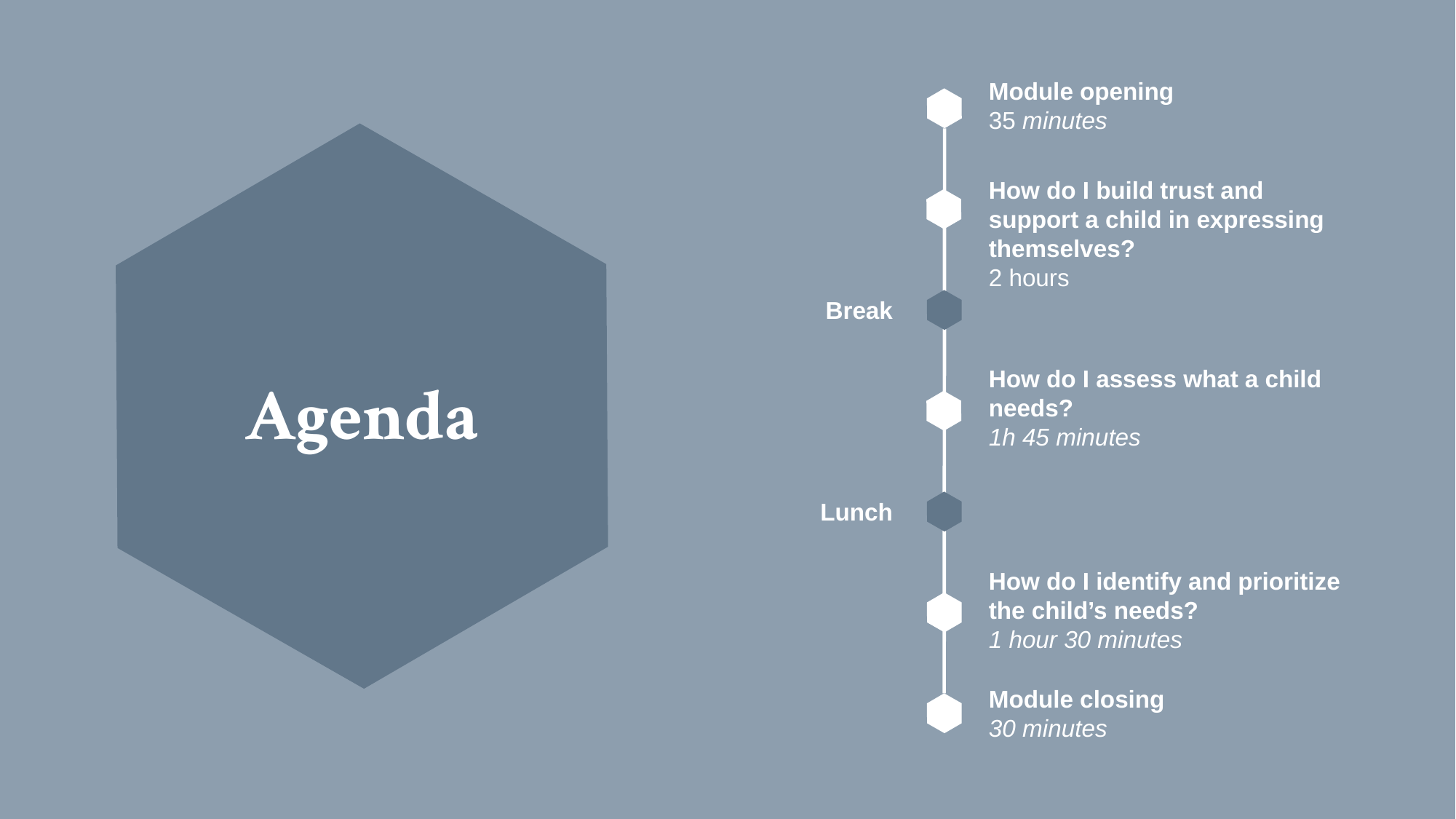

Module opening
35 minutes

How do I build trust and support a child in expressing themselves?
2 hours

Break

How do I assess what a child needs?
1h 45 minutes
# Agenda

Lunch

How do I identify and prioritize the child’s needs?
1 hour 30 minutes

Module closing
30 minutes